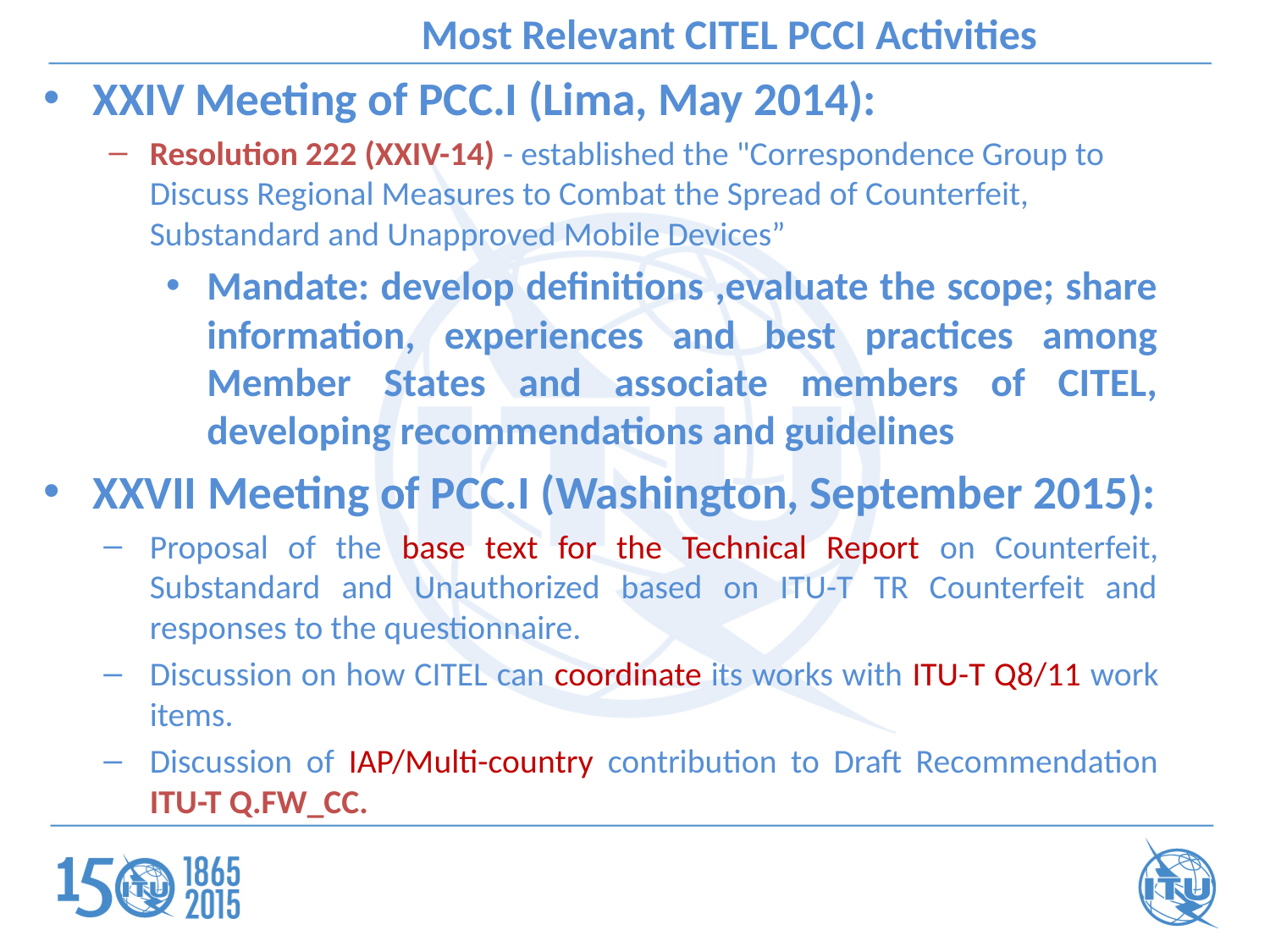

# Most Relevant CITEL PCCI Activities
XXIV Meeting of PCC.I (Lima, May 2014):
Resolution 222 (XXIV-14) - established the "Correspondence Group to Discuss Regional Measures to Combat the Spread of Counterfeit, Substandard and Unapproved Mobile Devices”
Mandate: develop definitions ,evaluate the scope; share information, experiences and best practices among Member States and associate members of CITEL, developing recommendations and guidelines
XXVII Meeting of PCC.I (Washington, September 2015):
Proposal of the base text for the Technical Report on Counterfeit, Substandard and Unauthorized based on ITU-T TR Counterfeit and responses to the questionnaire.
Discussion on how CITEL can coordinate its works with ITU-T Q8/11 work items.
Discussion of IAP/Multi-country contribution to Draft Recommendation ITU-T Q.FW_CC.